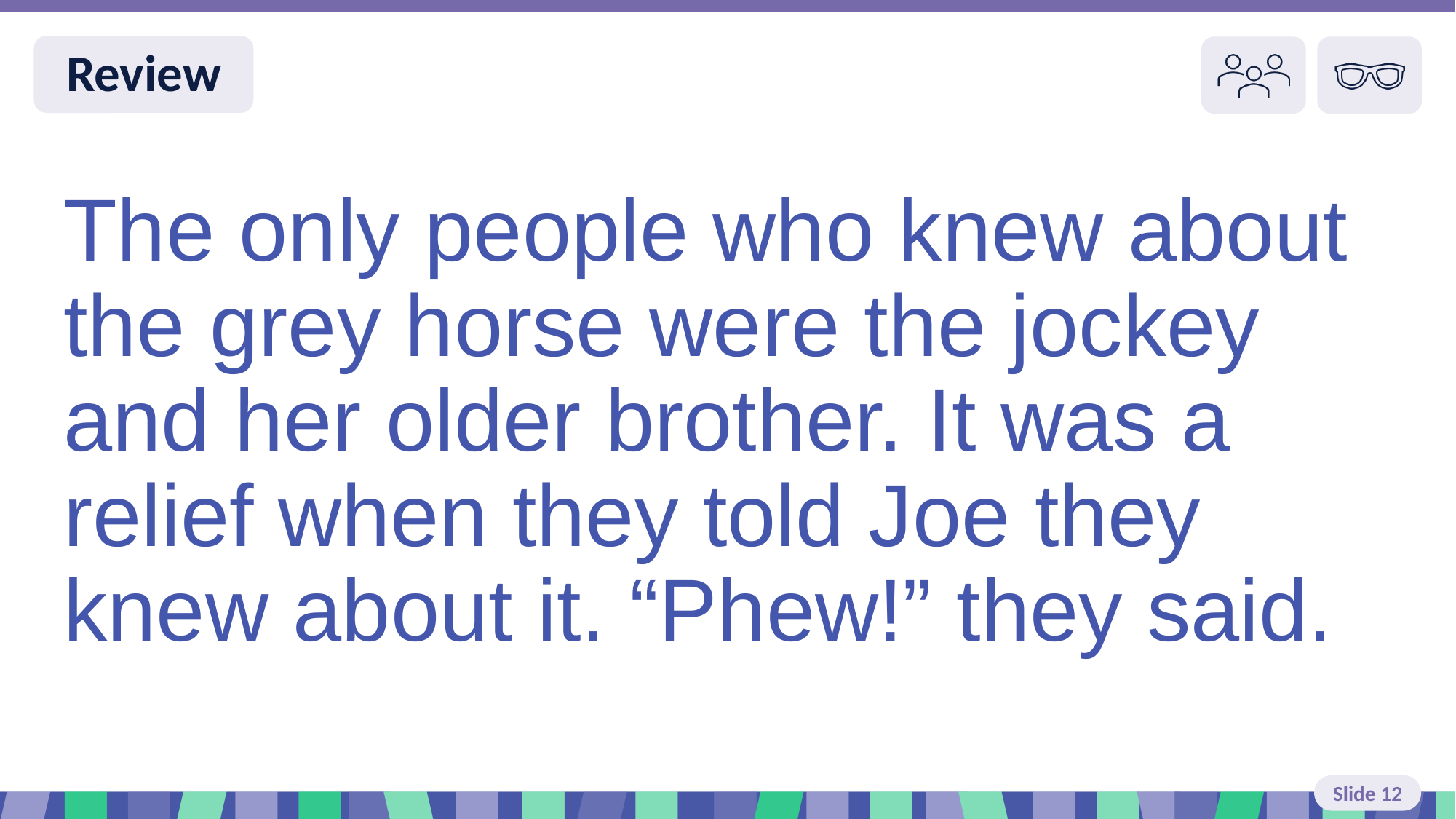

Slide 12 Review You do
The only people who knew about the grey horse were the jockey and her older brother. It was a relief when they told Joe they knew about it. “Phew!” they said.